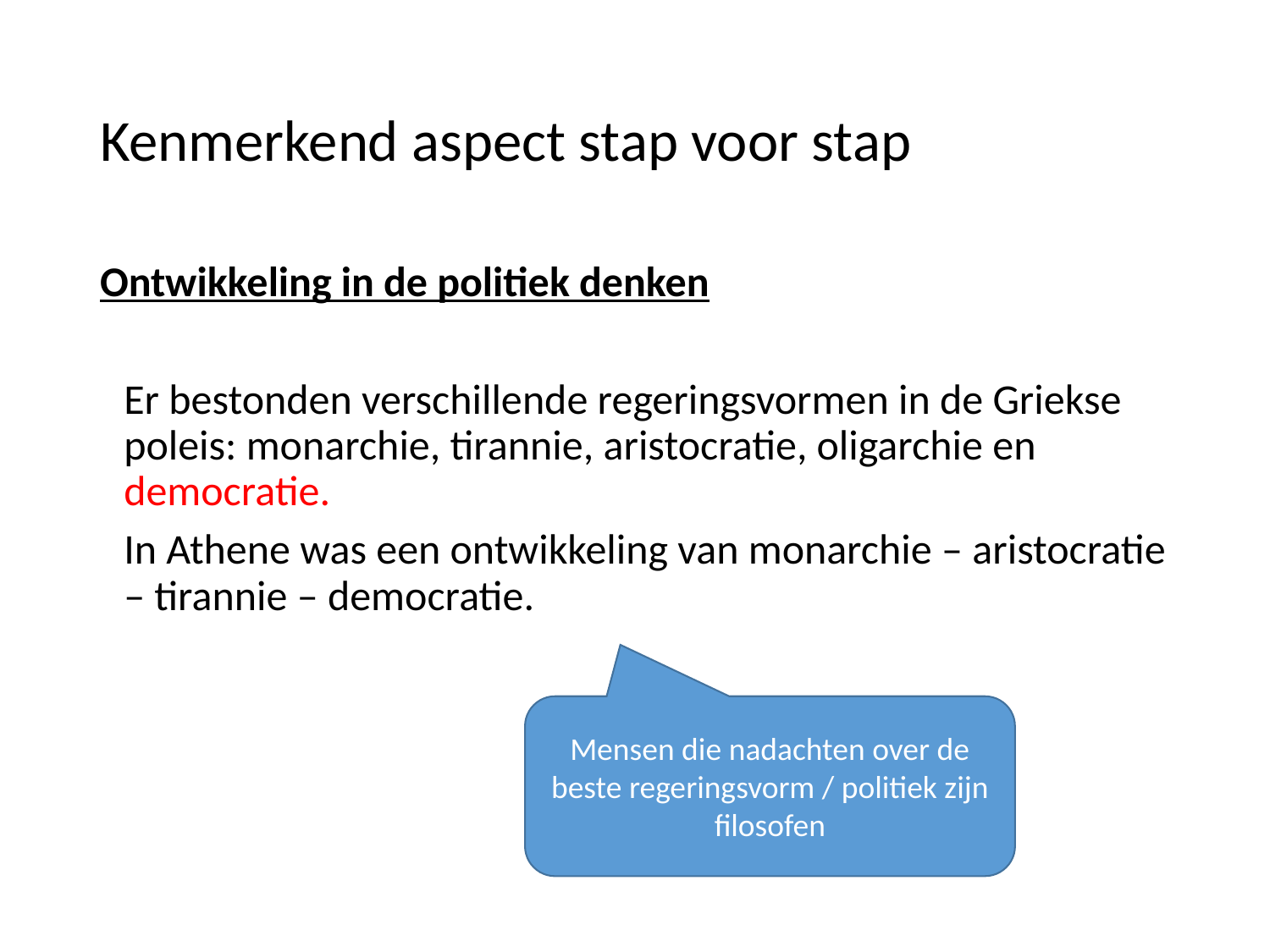

# Kenmerkend aspect stap voor stap
Ontwikkeling in de politiek denken

	Er bestonden verschillende regeringsvormen in de Griekse poleis: monarchie, tirannie, aristocratie, oligarchie en democratie.
	In Athene was een ontwikkeling van monarchie – aristocratie – tirannie – democratie.
Mensen die nadachten over de beste regeringsvorm / politiek zijn filosofen